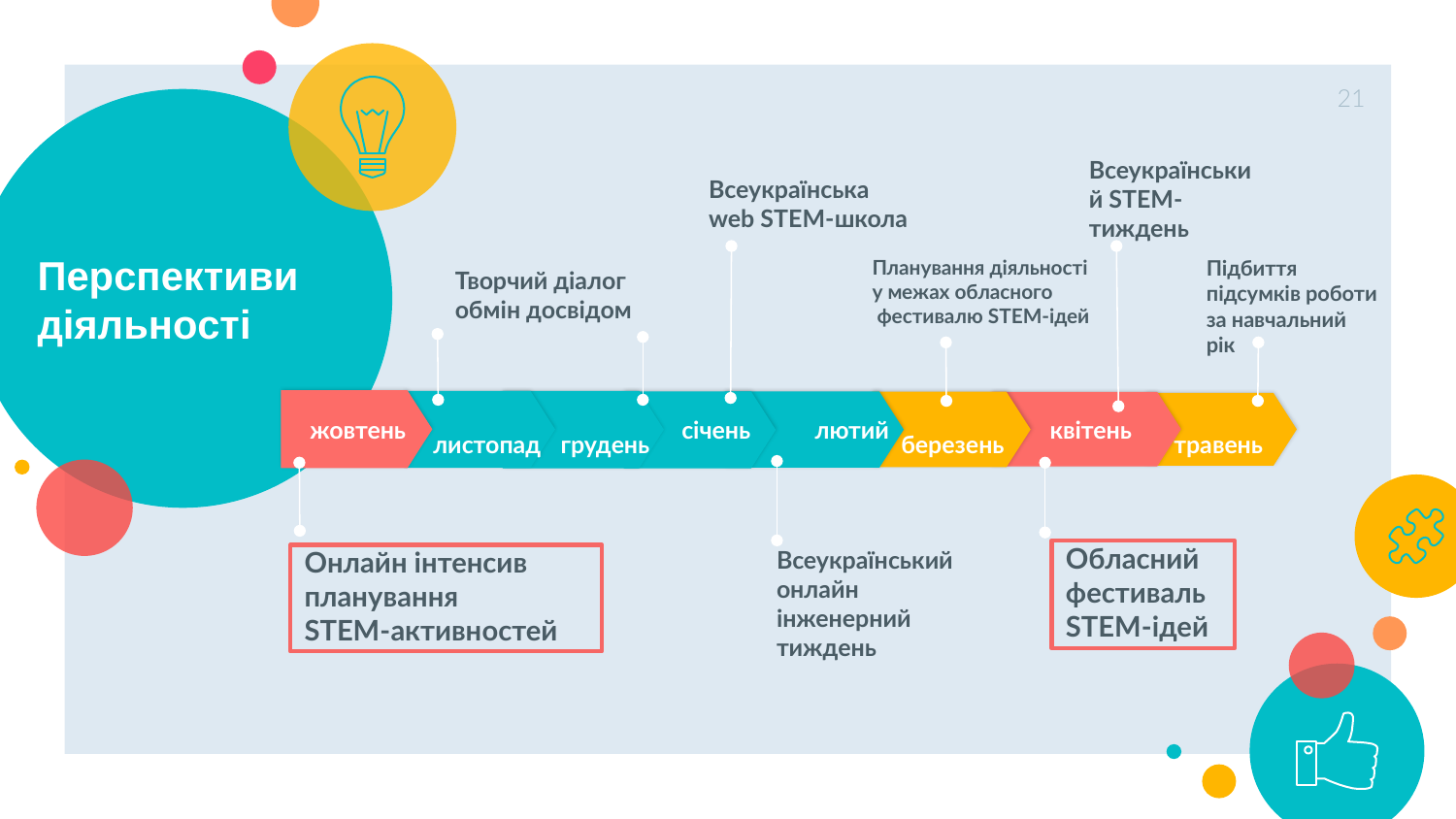

21
# Перспективи діяльності
Всеукраїнський STEM-тиждень
Всеукраїнська
web STEM-школа
Підбиття підсумків роботи за навчальний рік
Творчий діалог  обмін досвідом
Планування діяльності
у межах обласного
 фестивалю STEM-ідей

жовтень
 грудень
 листопад
січень
            лютий
    березень

     квітень

    травень
Обласний  фестиваль
STEM-ідей

Всеукраїнський онлайн інженерний тиждень
Онлайн інтенсив
планування
STEM-активностей